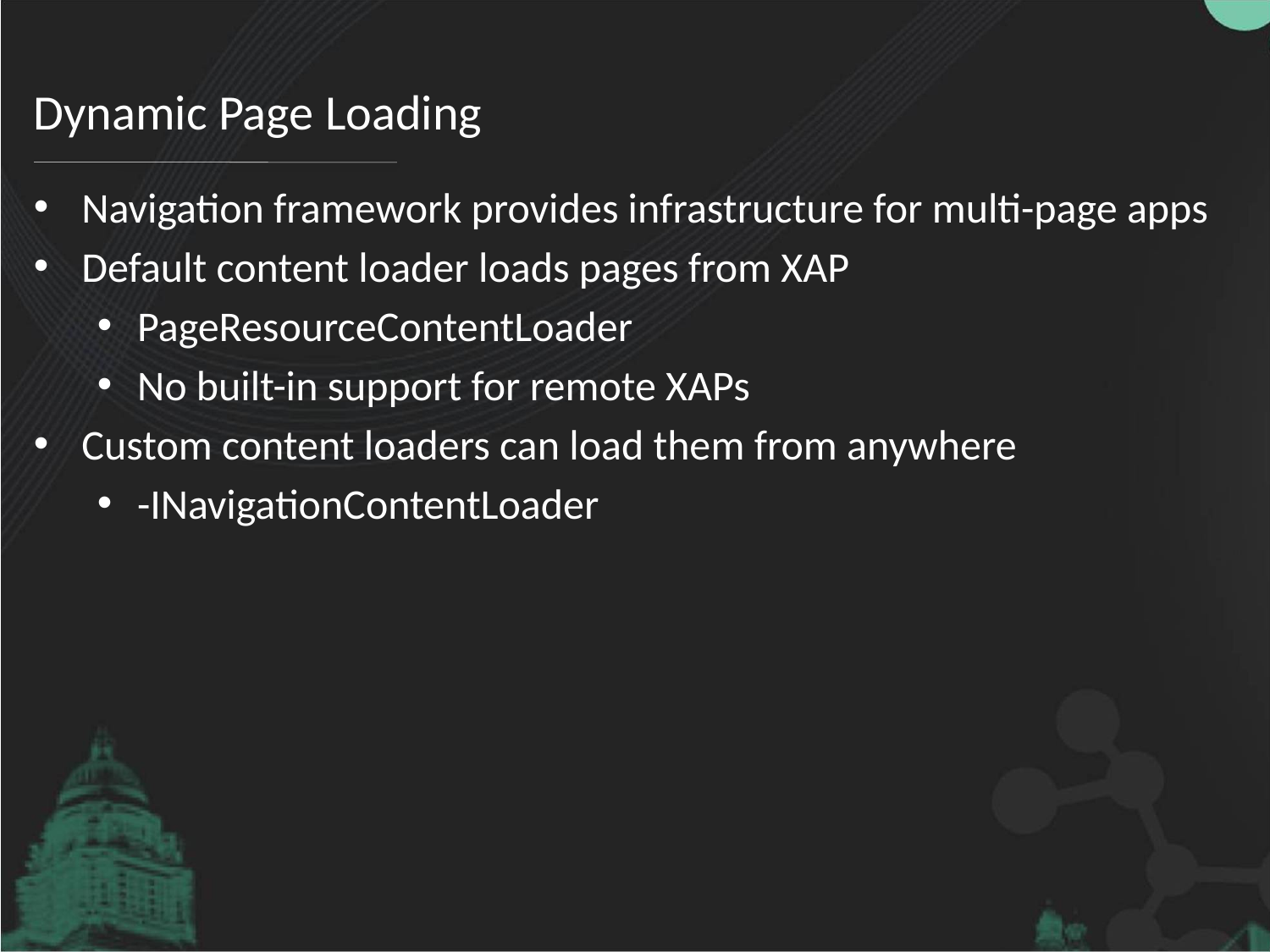

# Dynamic Page Loading
Navigation framework provides infrastructure for multi-page apps
Default content loader loads pages from XAP
PageResourceContentLoader
No built-in support for remote XAPs
Custom content loaders can load them from anywhere
-INavigationContentLoader